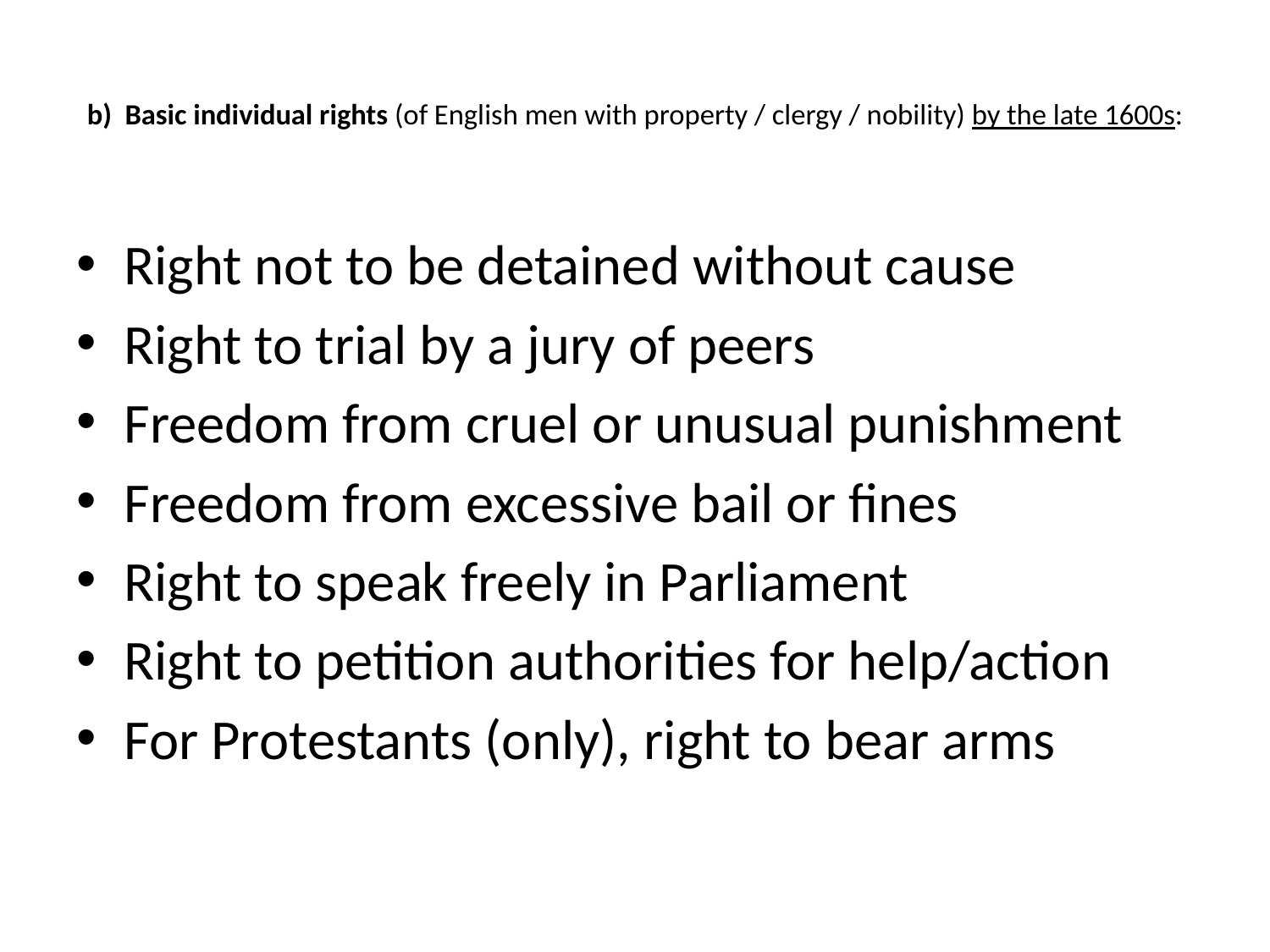

# b)  Basic individual rights (of English men with property / clergy / nobility) by the late 1600s:
Right not to be detained without cause
Right to trial by a jury of peers
Freedom from cruel or unusual punishment
Freedom from excessive bail or fines
Right to speak freely in Parliament
Right to petition authorities for help/action
For Protestants (only), right to bear arms